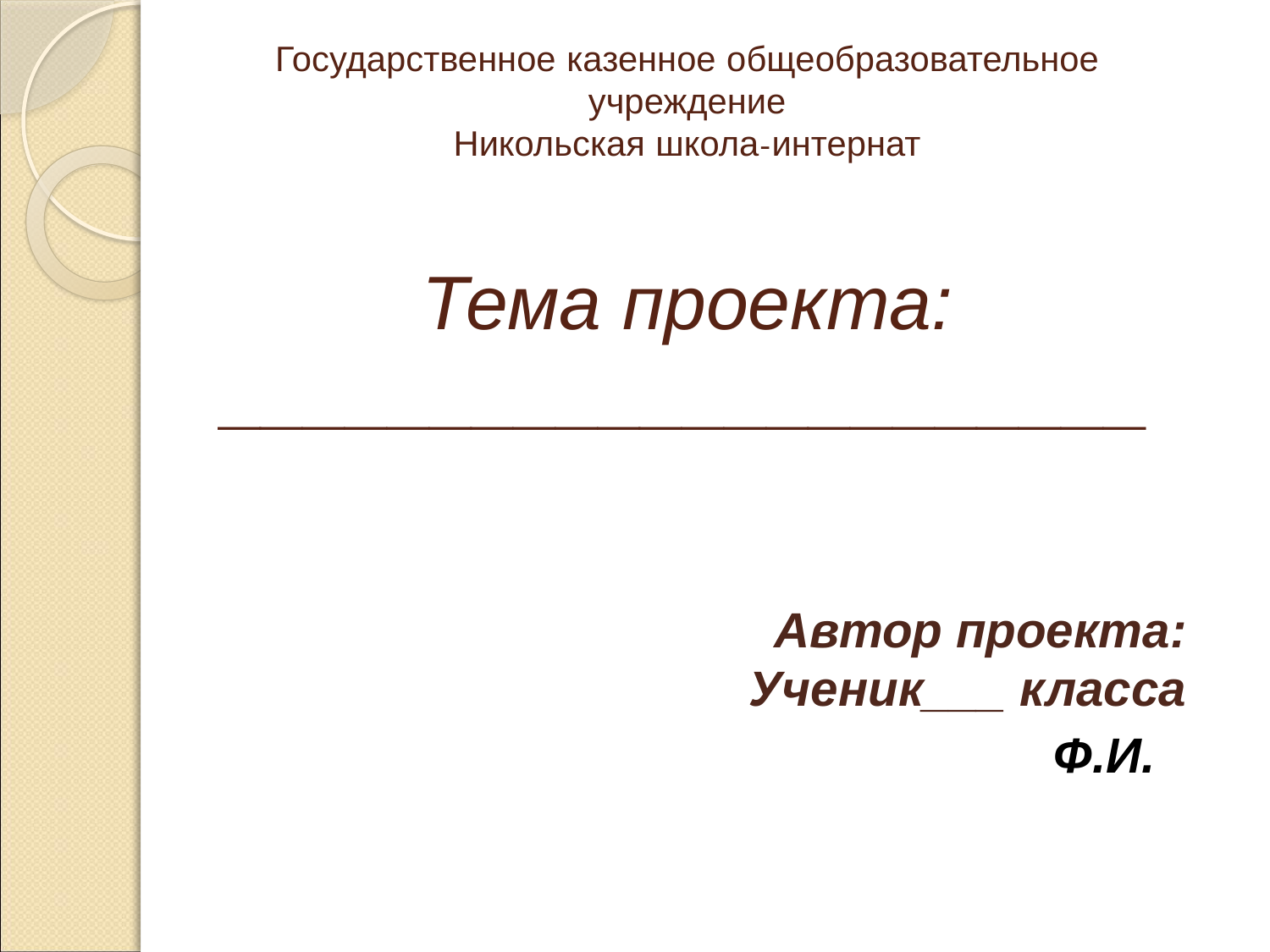

# Государственное казенное общеобразовательное учреждение Никольская школа-интернат Тема проекта: ______________________
Автор проекта:
Ученик___ класса
Ф.И.